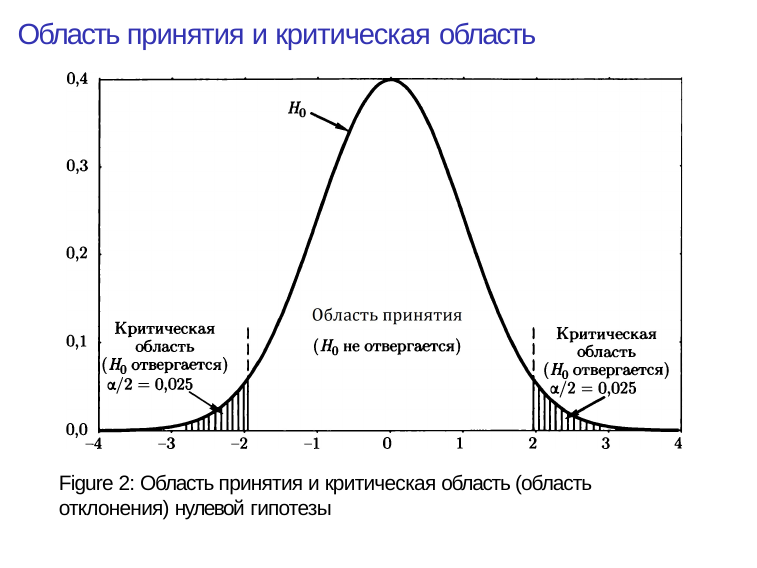

# Область принятия и критическая область

Figure 2: Область принятия и критическая область (область  отклонения) нулевой гипотезы